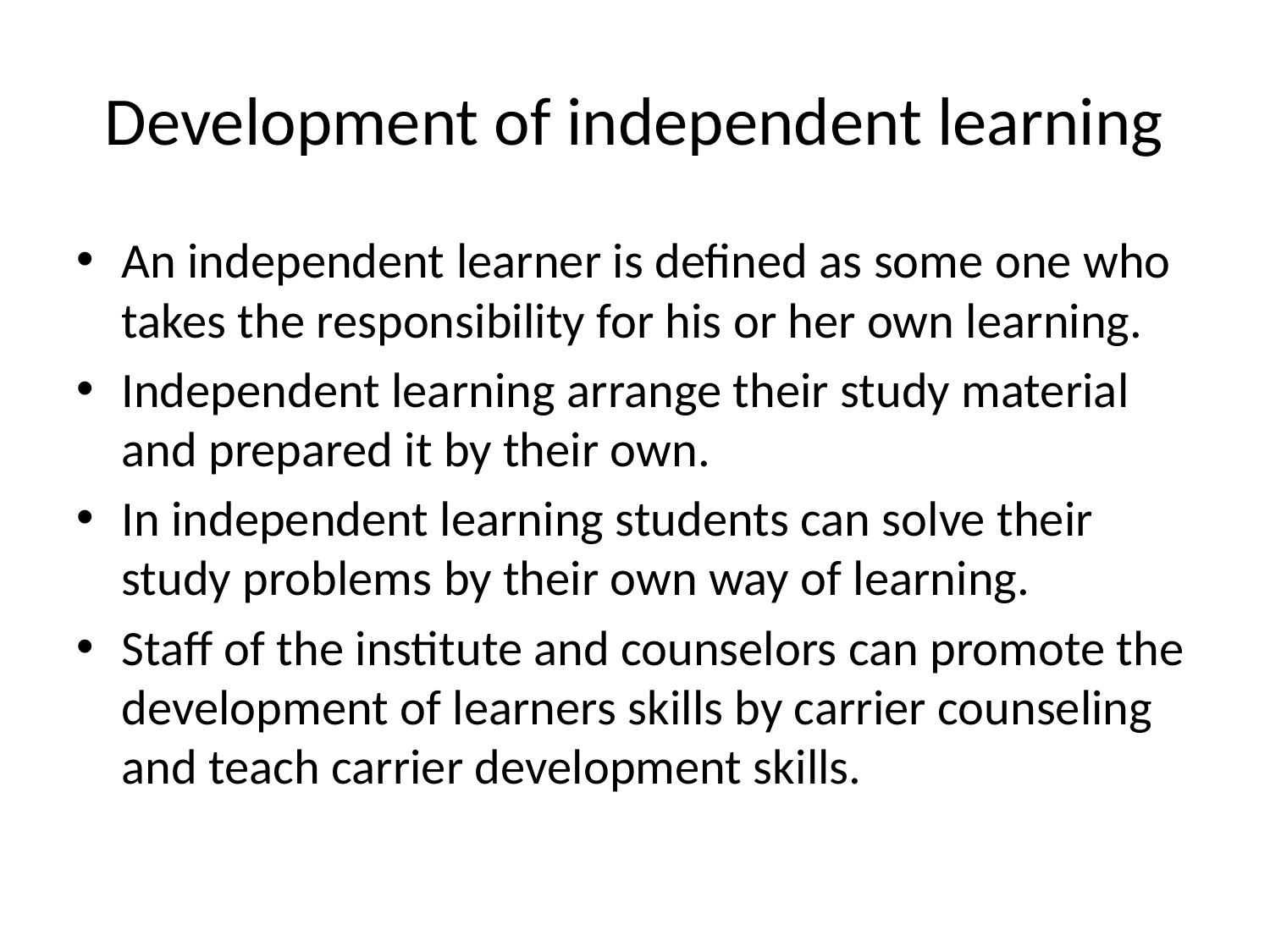

# Development of independent learning
An independent learner is defined as some one who takes the responsibility for his or her own learning.
Independent learning arrange their study material and prepared it by their own.
In independent learning students can solve their study problems by their own way of learning.
Staff of the institute and counselors can promote the development of learners skills by carrier counseling and teach carrier development skills.